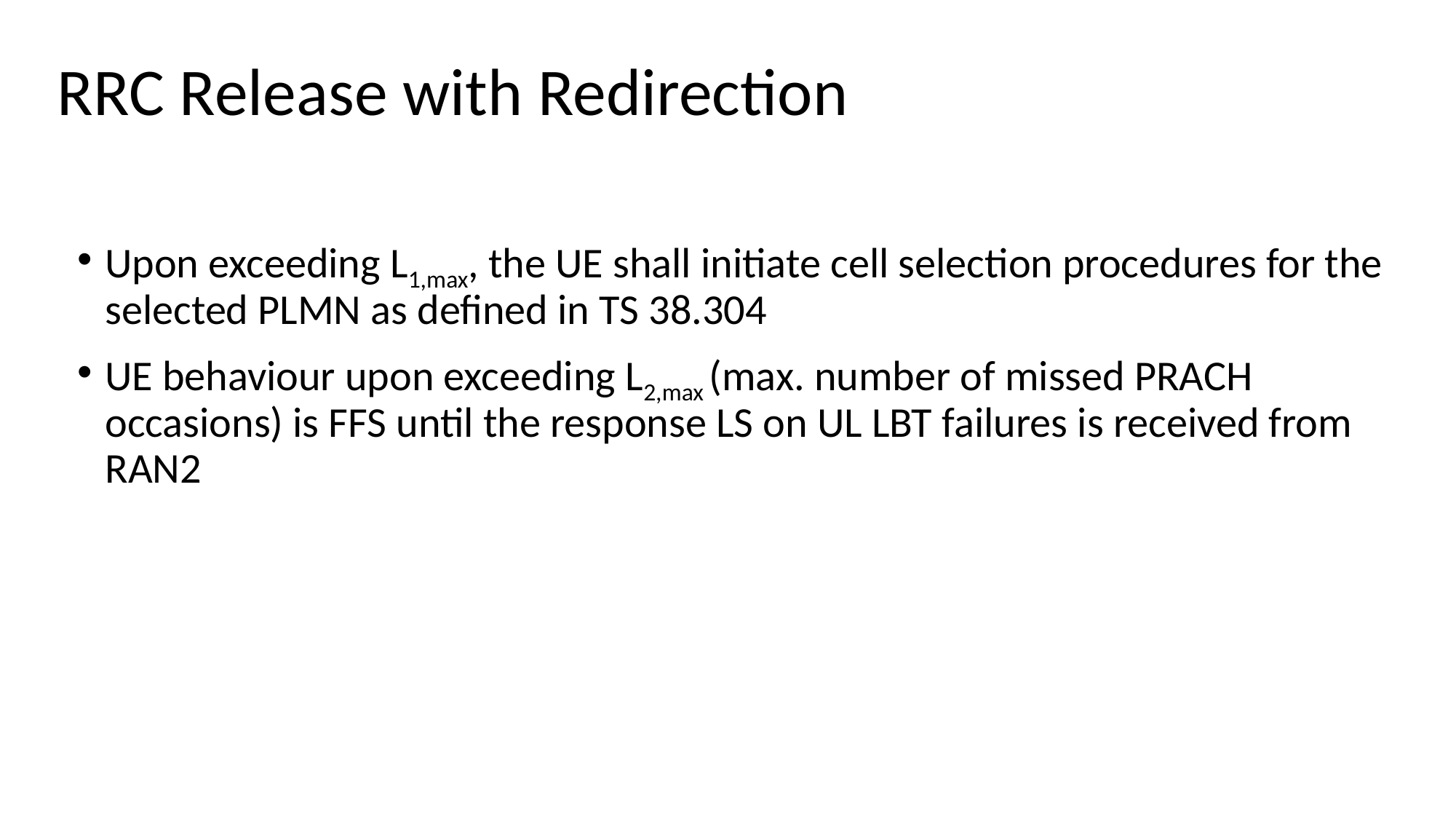

# RRC Release with Redirection

Upon exceeding L1,max, the UE shall initiate cell selection procedures for the selected PLMN as defined in TS 38.304
UE behaviour upon exceeding L2,max (max. number of missed PRACH occasions) is FFS until the response LS on UL LBT failures is received from RAN2